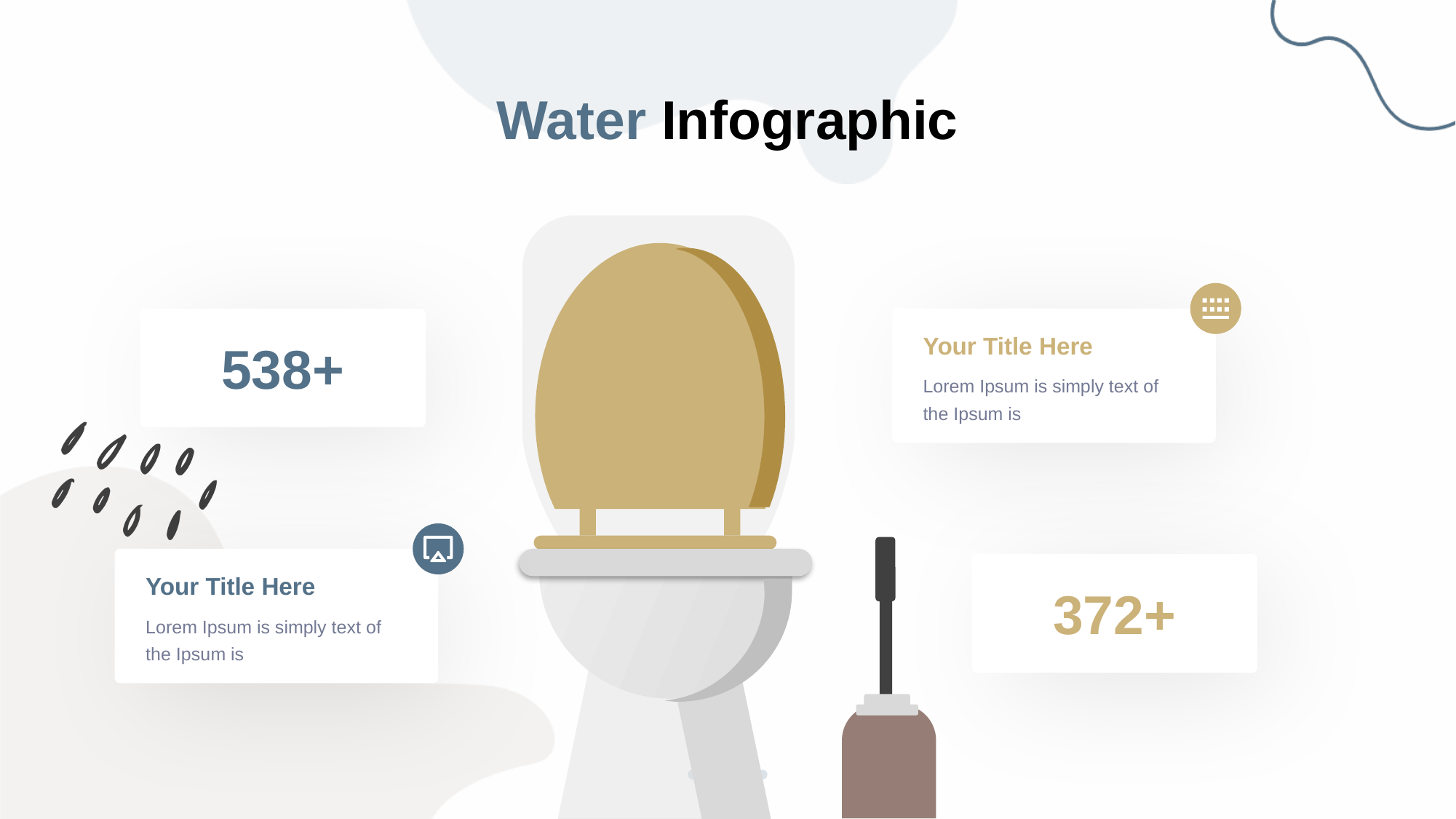

Water Infographic

Your Title Here
538+
Lorem Ipsum is simply text of the Ipsum is

Your Title Here
372+
Lorem Ipsum is simply text of the Ipsum is